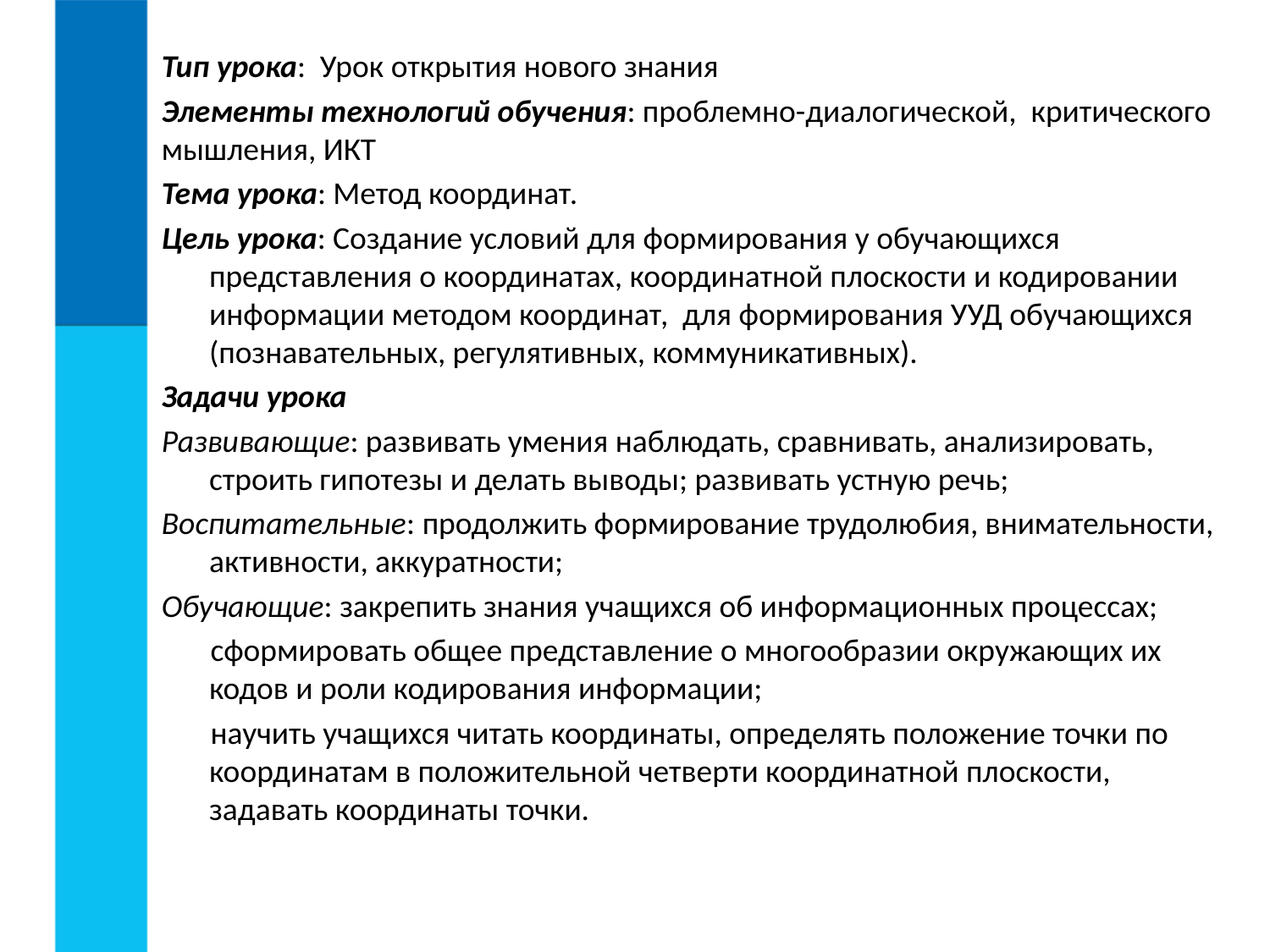

Тип урока:  Урок открытия нового знания
Элементы технологий обучения: проблемно-диалогической,  критического мышления, ИКТ
Тема урока: Метод координат.
Цель урока: Создание условий для формирования у обучающихся представления о координатах, координатной плоскости и кодировании  информации методом координат,  для формирования УУД обучающихся (познавательных, регулятивных, коммуникативных).
Задачи урока
Развивающие: развивать умения наблюдать, сравнивать, анализировать, строить гипотезы и делать выводы; развивать устную речь;
Воспитательные: продолжить формирование трудолюбия, внимательности, активности, аккуратности;
Обучающие: закрепить знания учащихся об информационных процессах;
сформировать общее представление о многообразии окружающих их кодов и роли кодирования информации;
научить учащихся читать координаты, определять положение точки по координатам в положительной четверти координатной плоскости, задавать координаты точки.